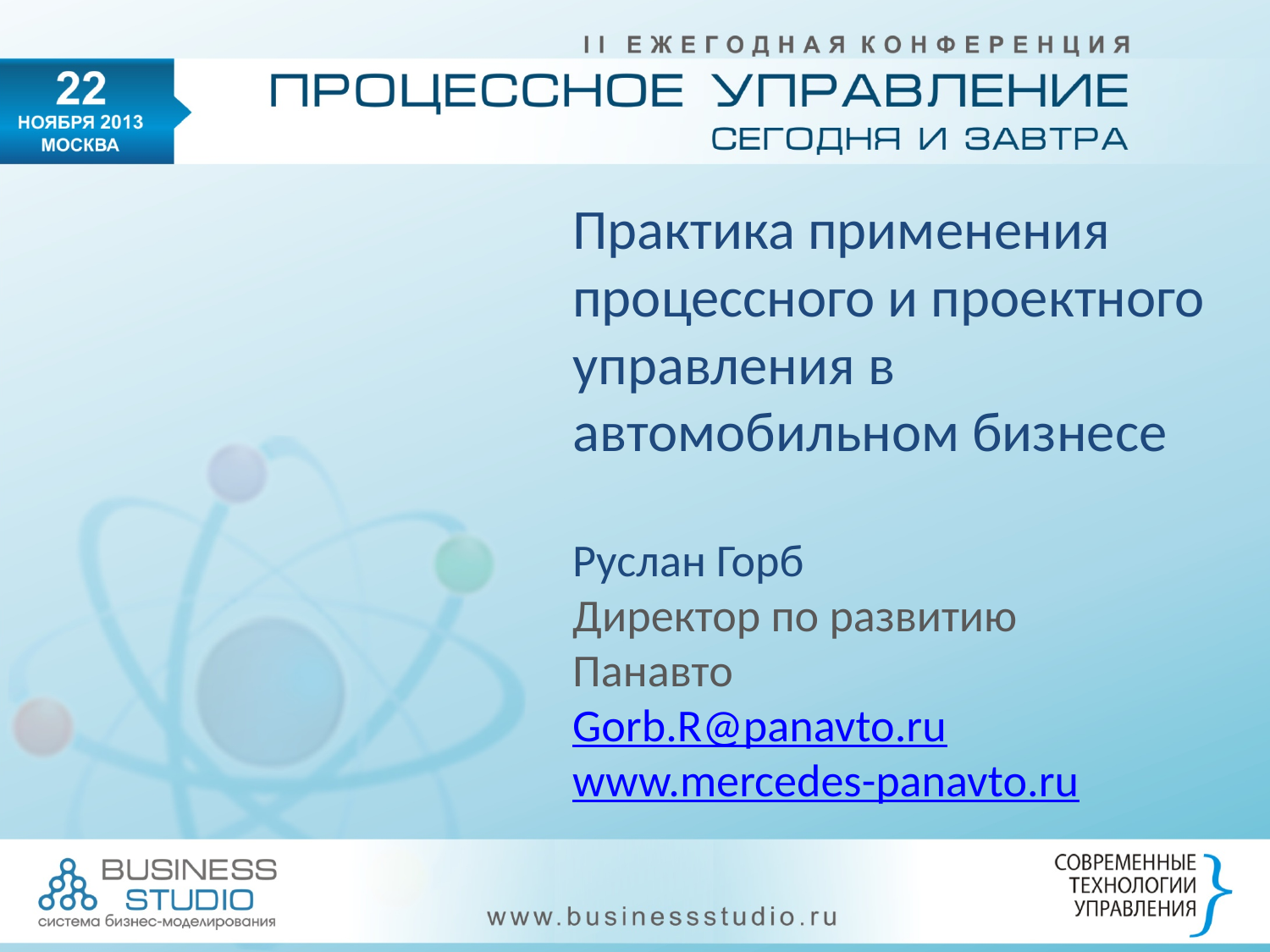

Практика применения процессного и проектного управления в автомобильном бизнесе

Руслан Горб
Директор по развитию
Панавто
Gorb.R@panavto.ru
www.mercedes-panavto.ru